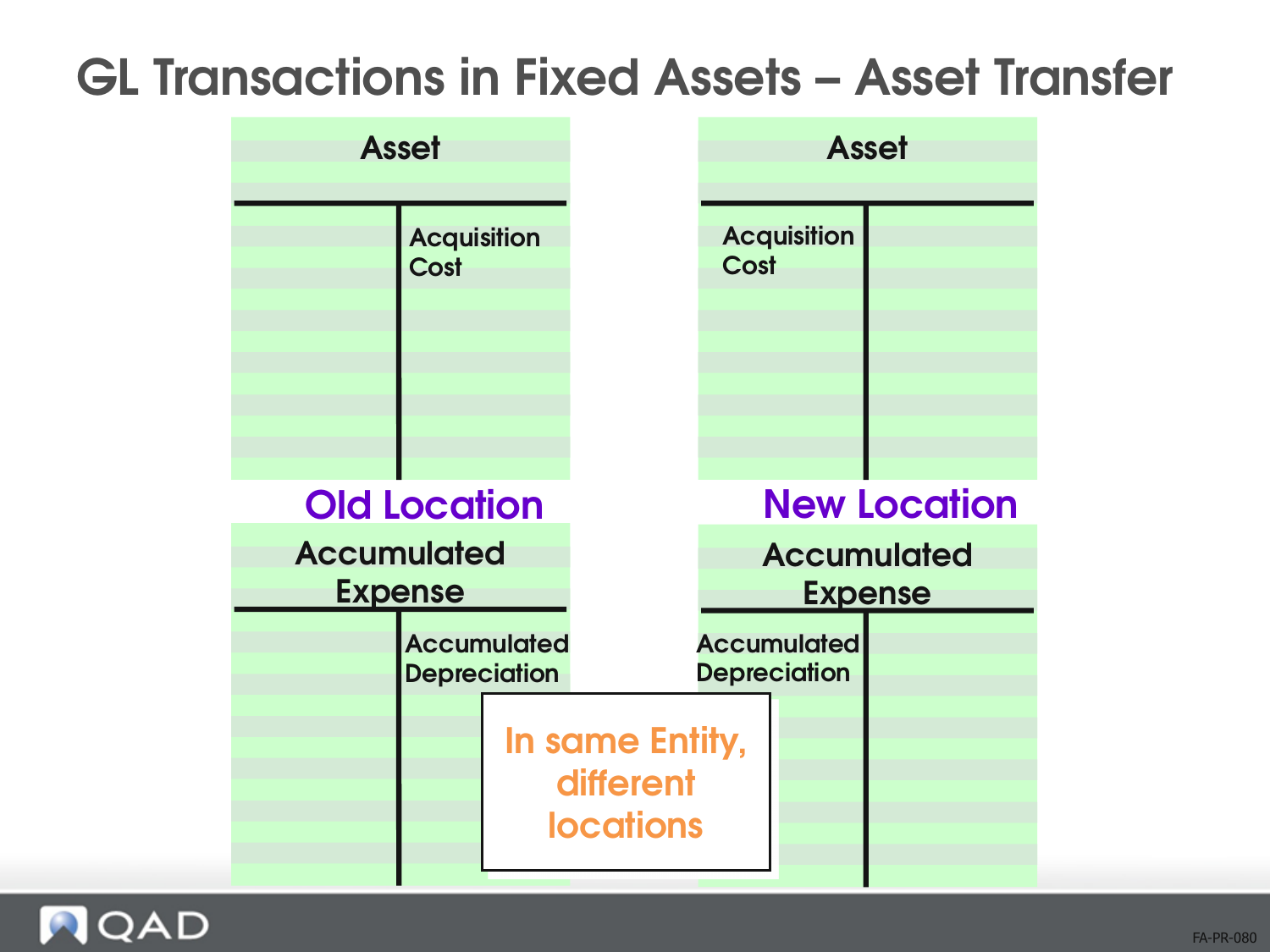

# GL Transactions in Fixed Assets – Asset Transfer

Asset

Asset
Acquisition Cost
Acquisition Cost
New Location
Old Location

Accumulated Expense

Accumulated Expense
Accumulated Depreciation
Accumulated Depreciation
In same Entity, different locations
FA-PR-080